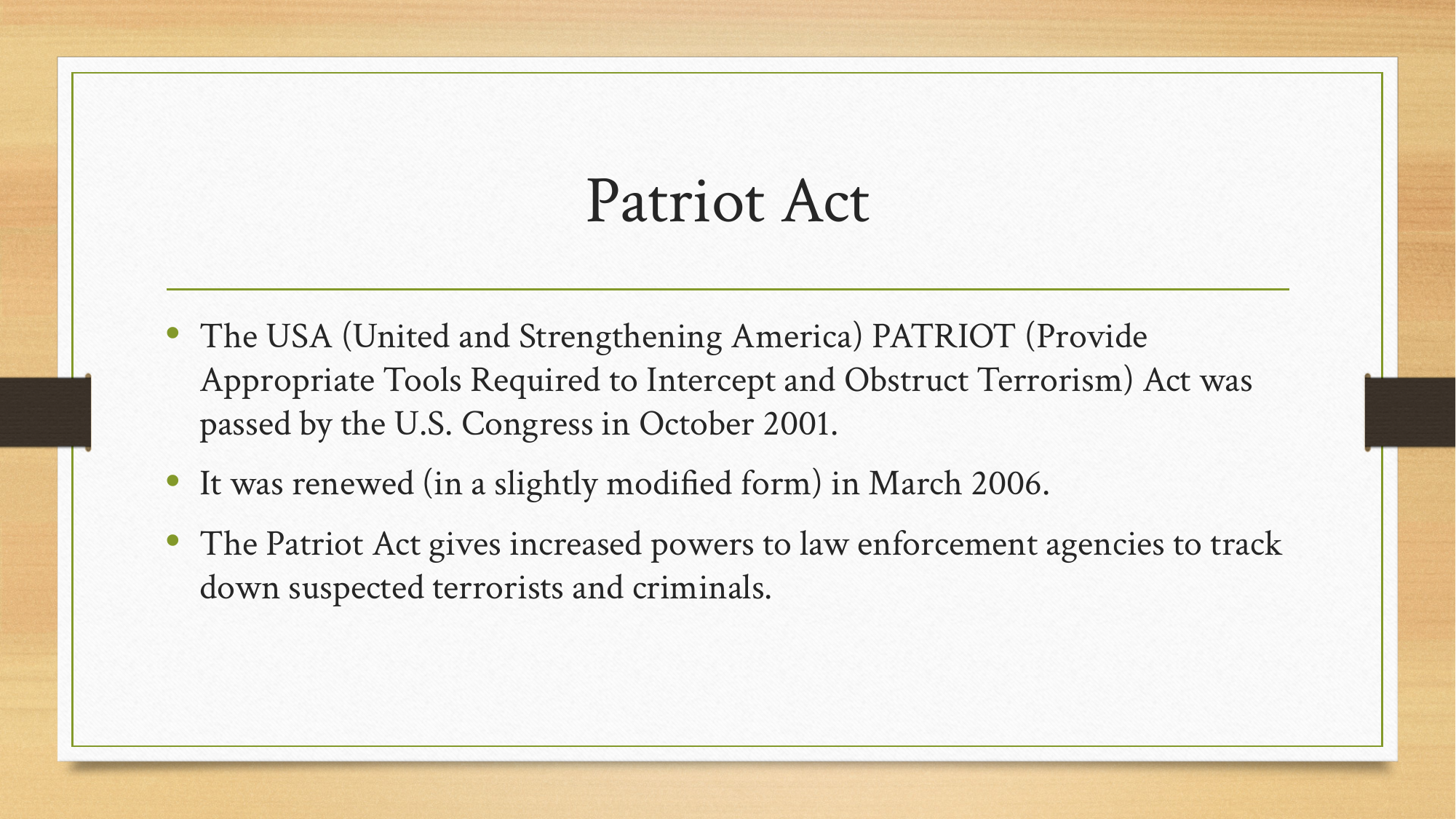

# Patriot Act
The USA (United and Strengthening America) PATRIOT (Provide Appropriate Tools Required to Intercept and Obstruct Terrorism) Act was passed by the U.S. Congress in October 2001.
It was renewed (in a slightly modified form) in March 2006.
The Patriot Act gives increased powers to law enforcement agencies to track down suspected terrorists and criminals.